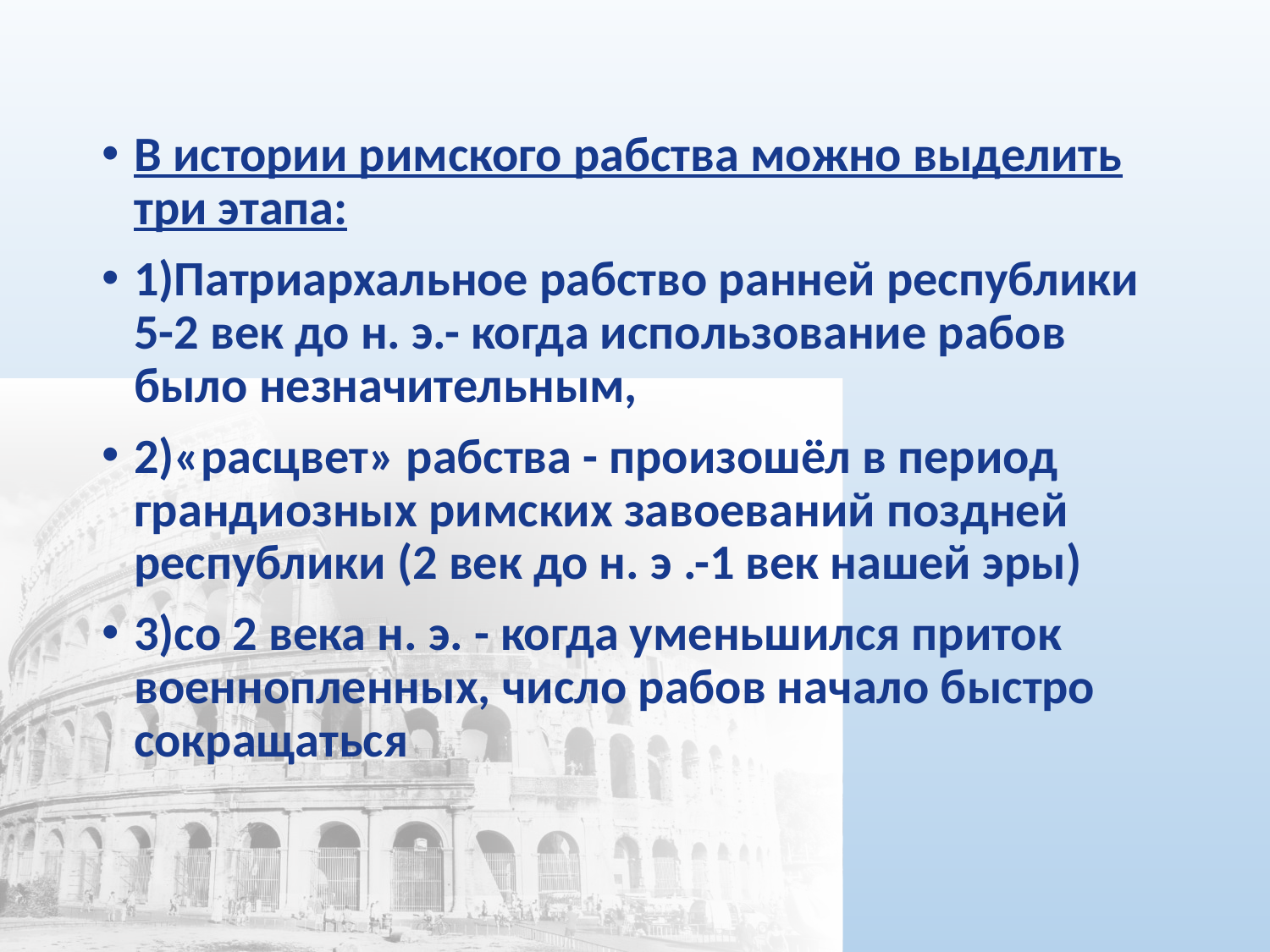

В истории римского рабства можно выделить три этапа:
1)Патриархальное рабство ранней республики 5-2 век до н. э.- когда использование рабов было незначительным,
2)«расцвет» рабства - произошёл в период грандиозных римских завоеваний поздней республики (2 век до н. э .-1 век нашей эры)
3)со 2 века н. э. - когда уменьшился приток военнопленных, число рабов начало быстро сокращаться